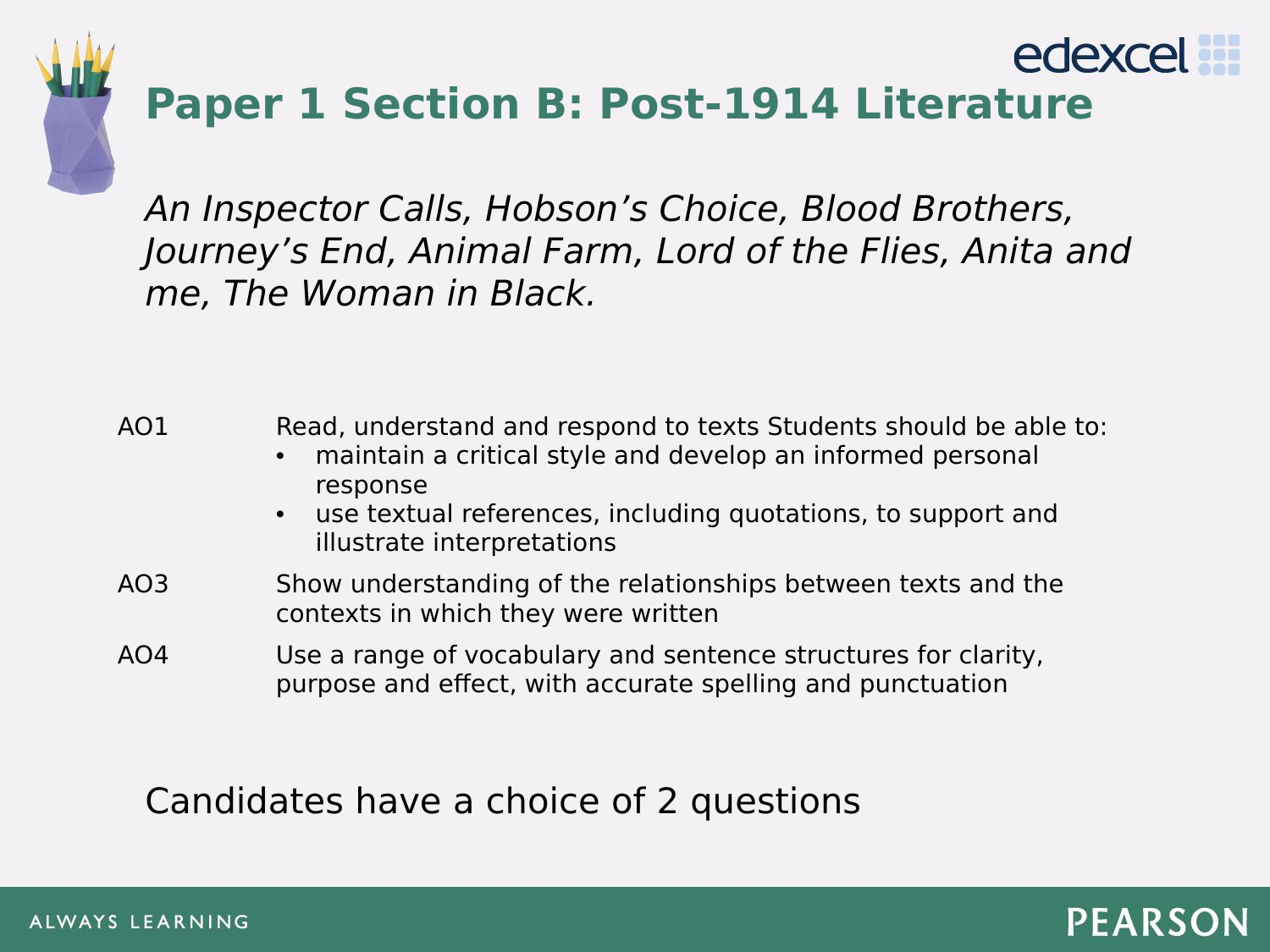

# Paper 1 Section B: Post-1914 Literature An Inspector Calls, Hobson’s Choice, Blood Brothers, Journey’s End, Animal Farm, Lord of the Flies, Anita and me, The Woman in Black. Candidates have a choice of 2 questions
| AO1 | Read, understand and respond to texts Students should be able to: maintain a critical style and develop an informed personal response use textual references, including quotations, to support and illustrate interpretations |
| --- | --- |
| AO3 | Show understanding of the relationships between texts and the contexts in which they were written |
| AO4 | Use a range of vocabulary and sentence structures for clarity, purpose and effect, with accurate spelling and punctuation |